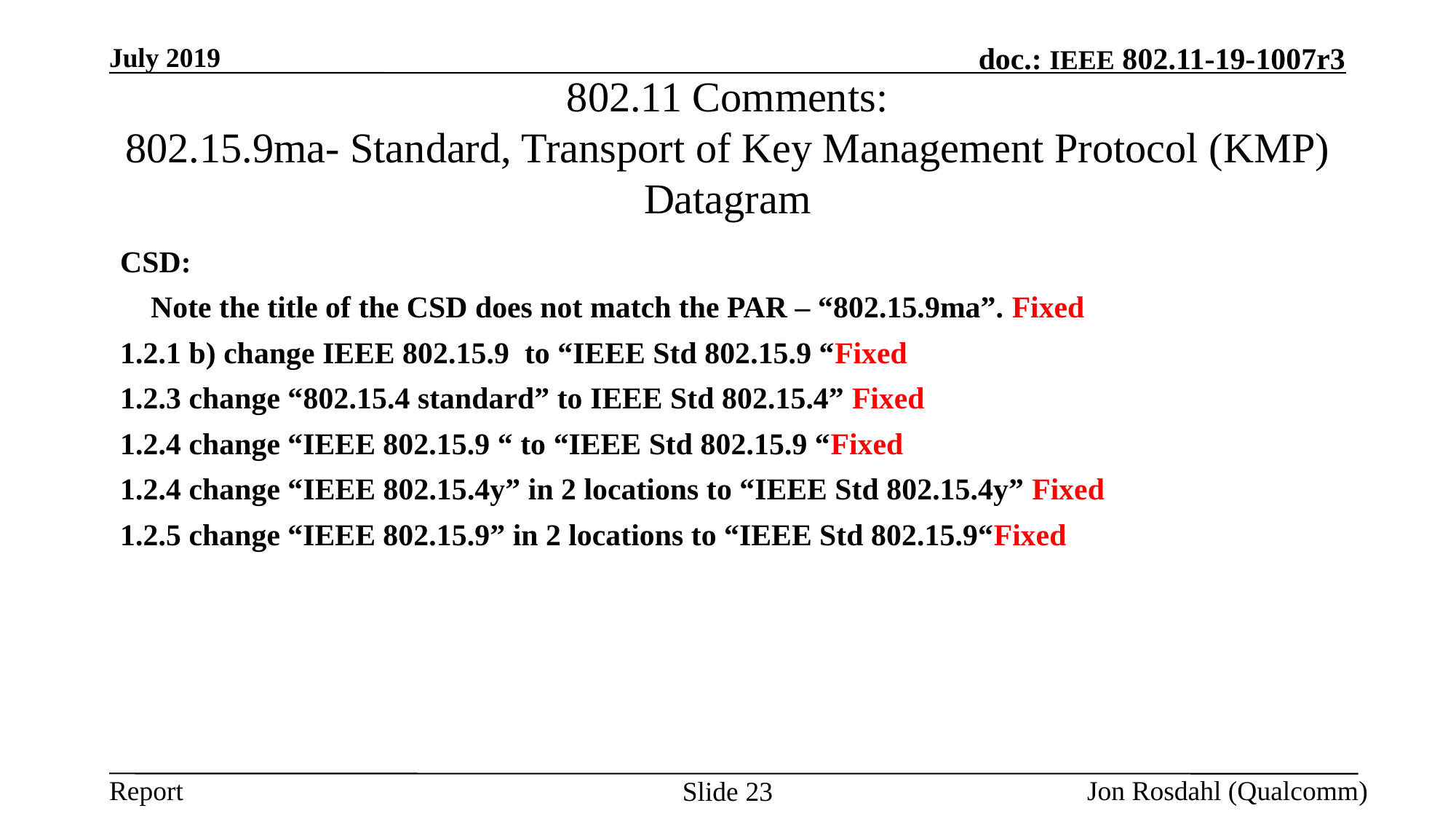

July 2019
# 802.11 Comments: 802.15.9ma- Standard, Transport of Key Management Protocol (KMP) Datagram
CSD:
    Note the title of the CSD does not match the PAR – “802.15.9ma”. Fixed
1.2.1 b) change IEEE 802.15.9  to “IEEE Std 802.15.9 “Fixed
1.2.3 change “802.15.4 standard” to IEEE Std 802.15.4” Fixed
1.2.4 change “IEEE 802.15.9 “ to “IEEE Std 802.15.9 “Fixed
1.2.4 change “IEEE 802.15.4y” in 2 locations to “IEEE Std 802.15.4y” Fixed
1.2.5 change “IEEE 802.15.9” in 2 locations to “IEEE Std 802.15.9“Fixed
Jon Rosdahl (Qualcomm)
Slide 23